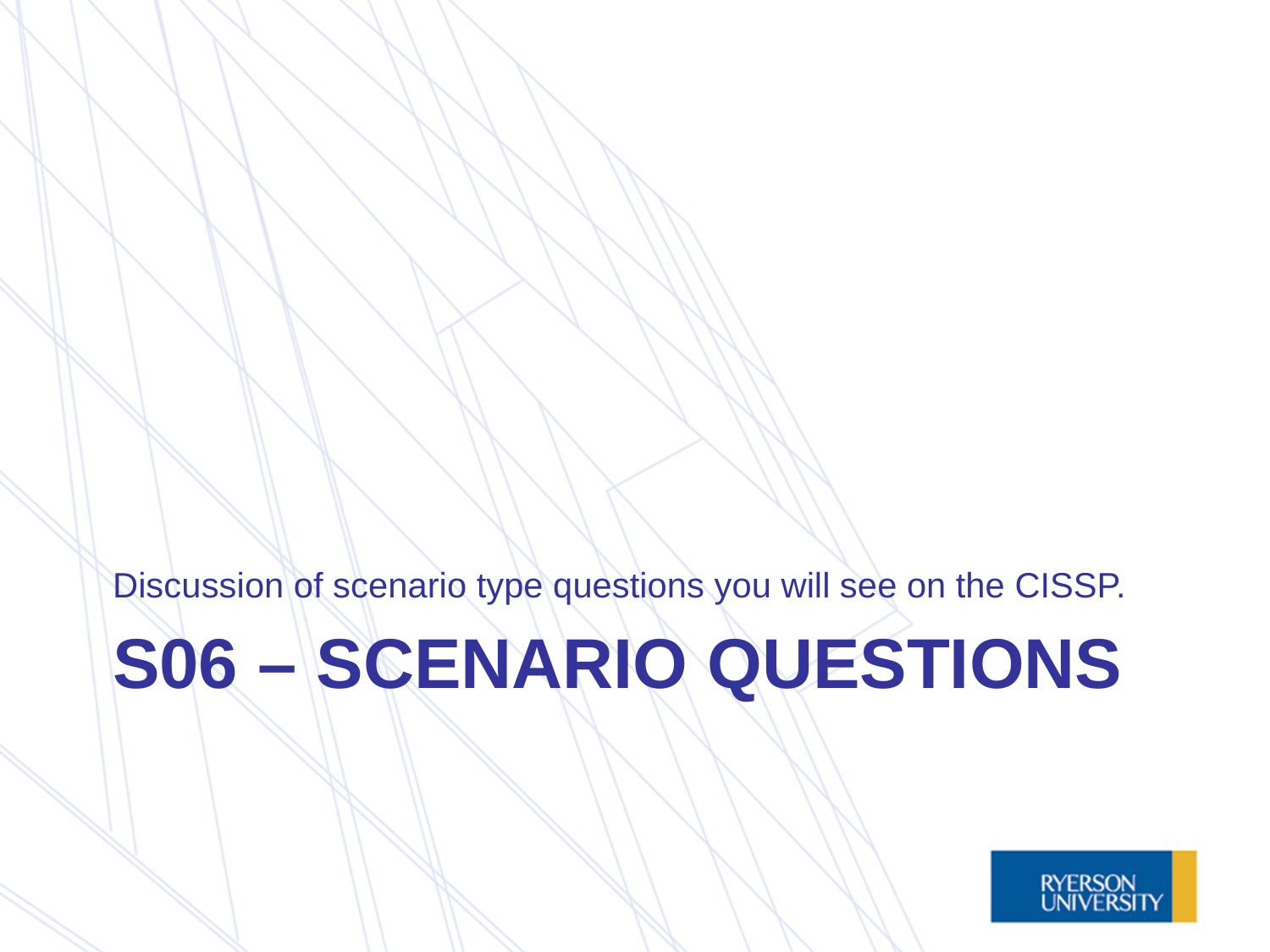

Discussion of scenario type questions you will see on the CISSP.
# S06 – Scenario questions